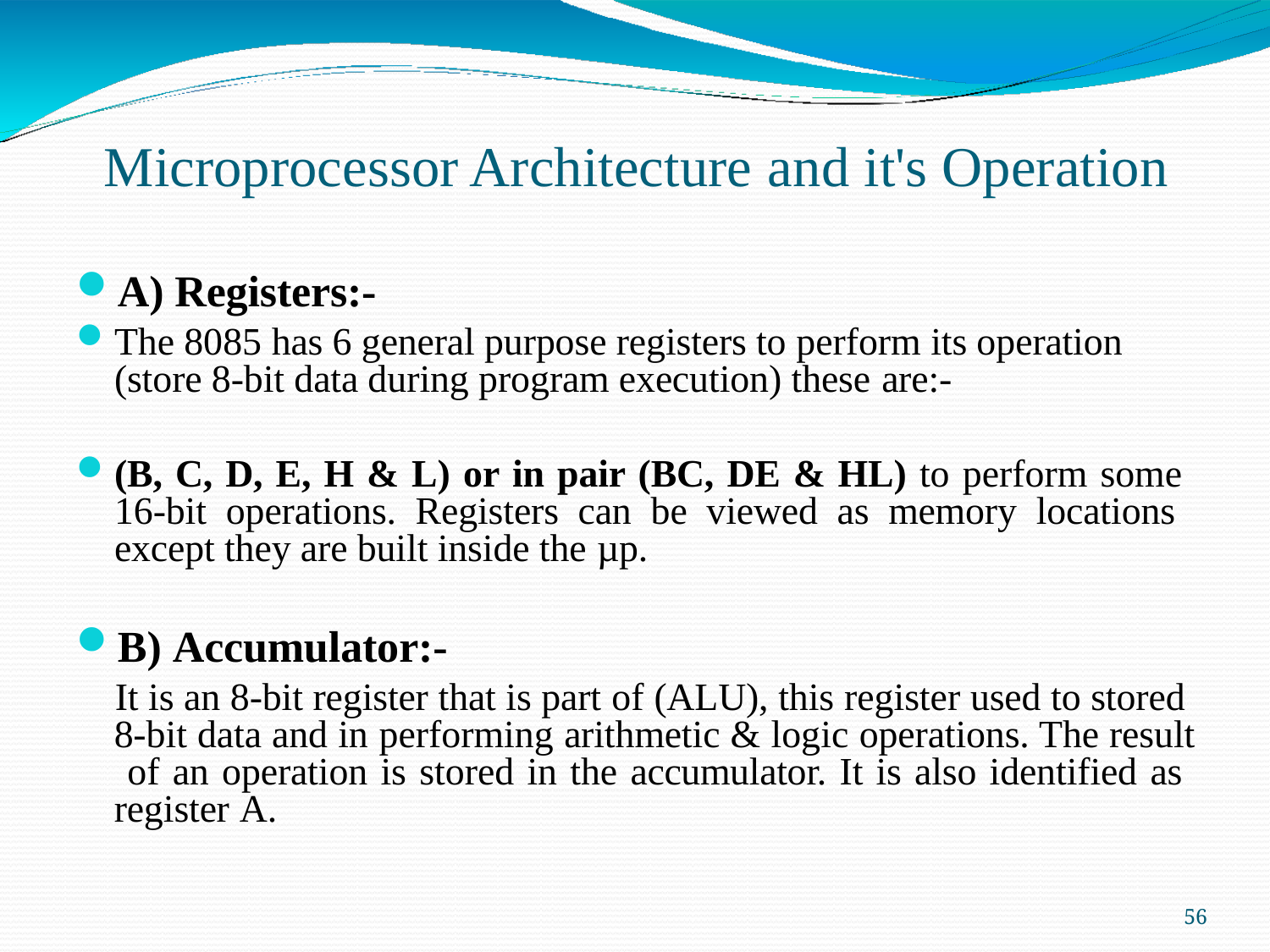

# Microprocessor Architecture and it's Operation
A) Registers:-
The 8085 has 6 general purpose registers to perform its operation  (store 8-bit data during program execution) these are:-

(B, C, D, E, H & L) or in pair (BC, DE & HL) to perform some  16-bit operations. Registers can be viewed as memory locations  except they are built inside the µp.

B) Accumulator:-
It is an 8-bit register that is part of (ALU), this register used to stored  8-bit data and in performing arithmetic & logic operations. The result  of an operation is stored in the accumulator. It is also identified as  register A.
56